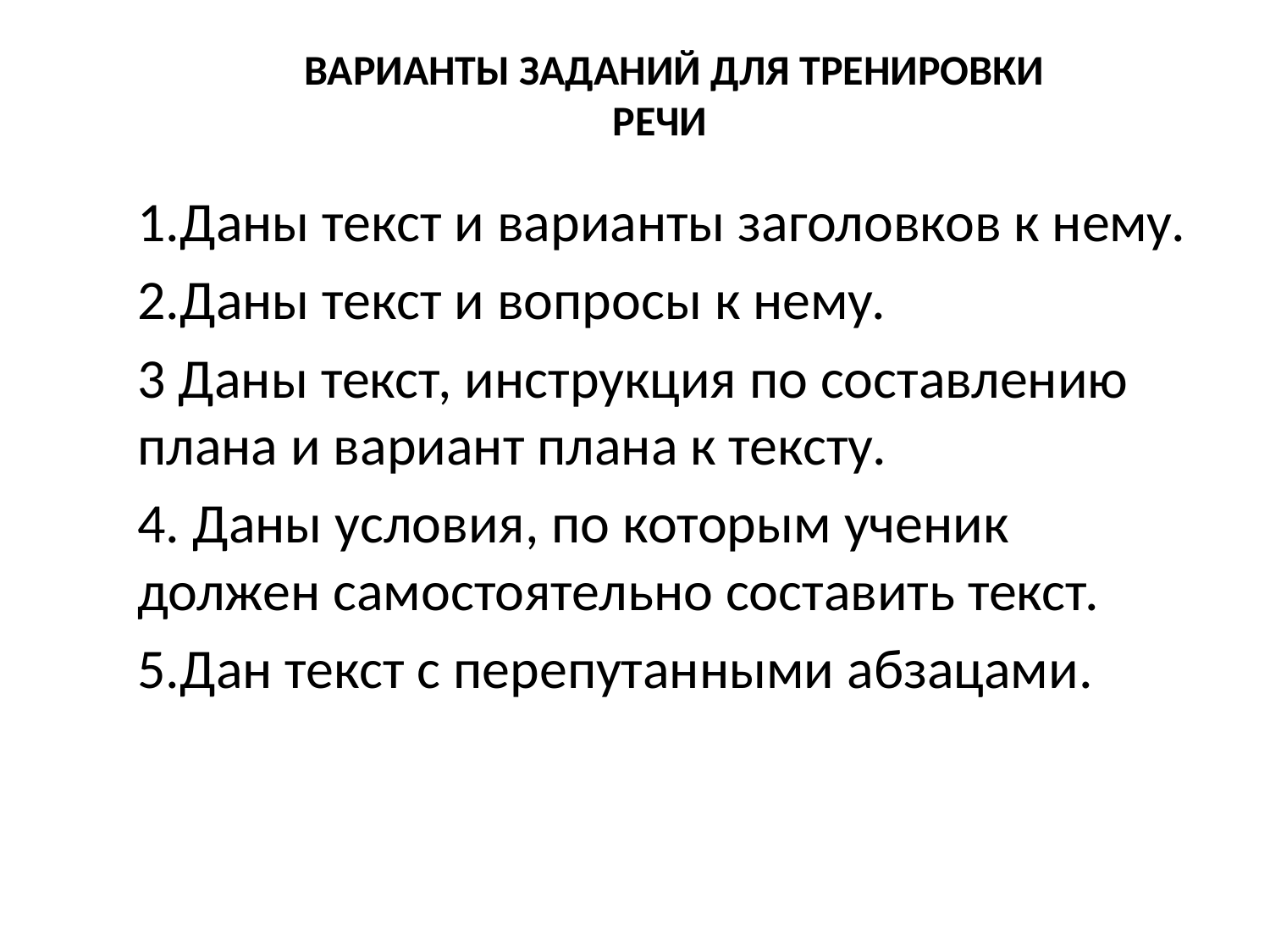

# Варианты заданий для тренировки речи
1.Даны текст и варианты заголовков к нему.
2.Даны текст и вопросы к нему.
3 Даны текст, инструкция по составлению плана и вариант плана к тексту.
4. Даны условия, по которым ученик должен самостоятельно составить текст.
5.Дан текст с перепутанными абзацами.